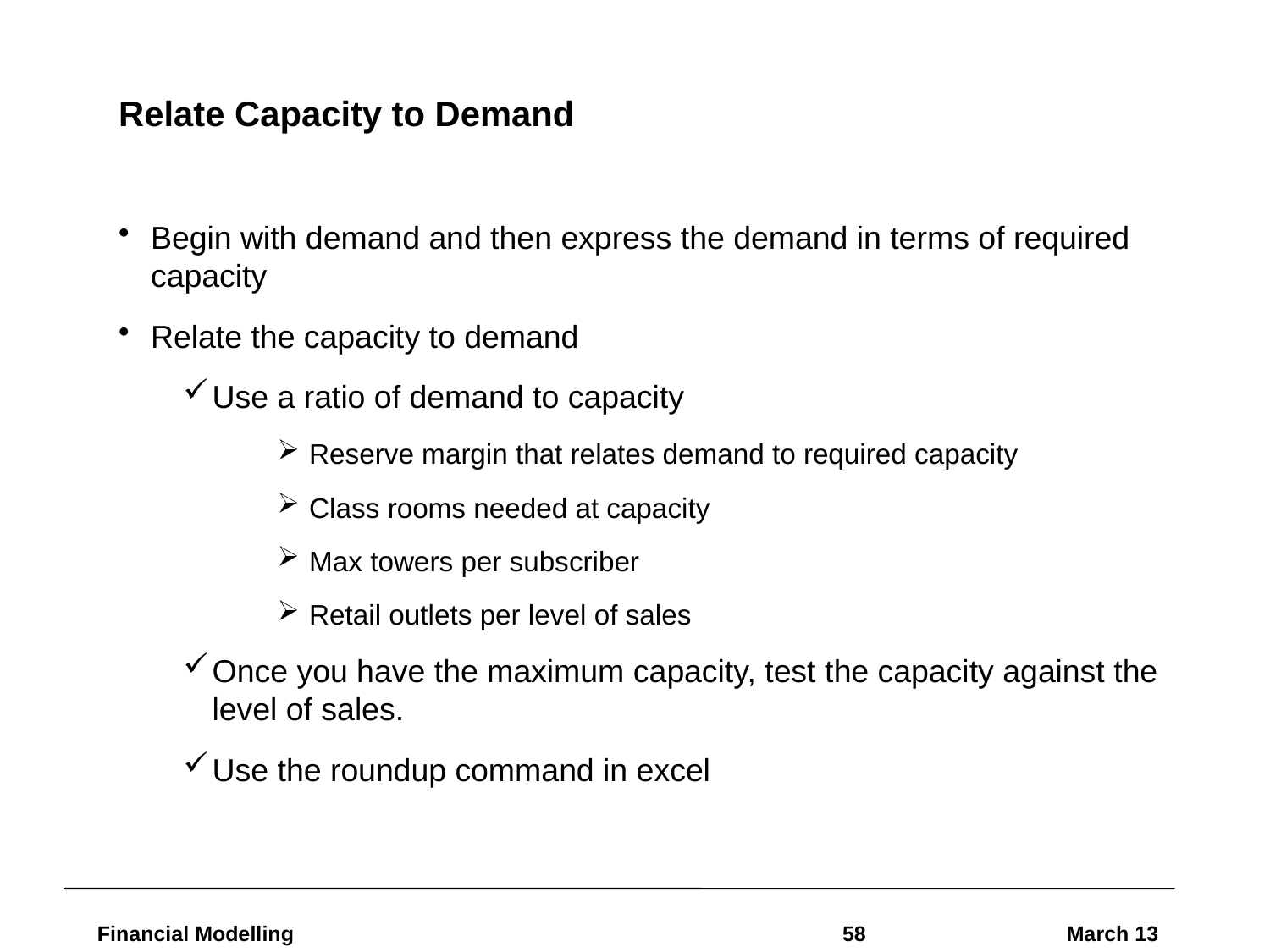

# Relate Capacity to Demand
Begin with demand and then express the demand in terms of required capacity
Relate the capacity to demand
Use a ratio of demand to capacity
Reserve margin that relates demand to required capacity
Class rooms needed at capacity
Max towers per subscriber
Retail outlets per level of sales
Once you have the maximum capacity, test the capacity against the level of sales.
Use the roundup command in excel